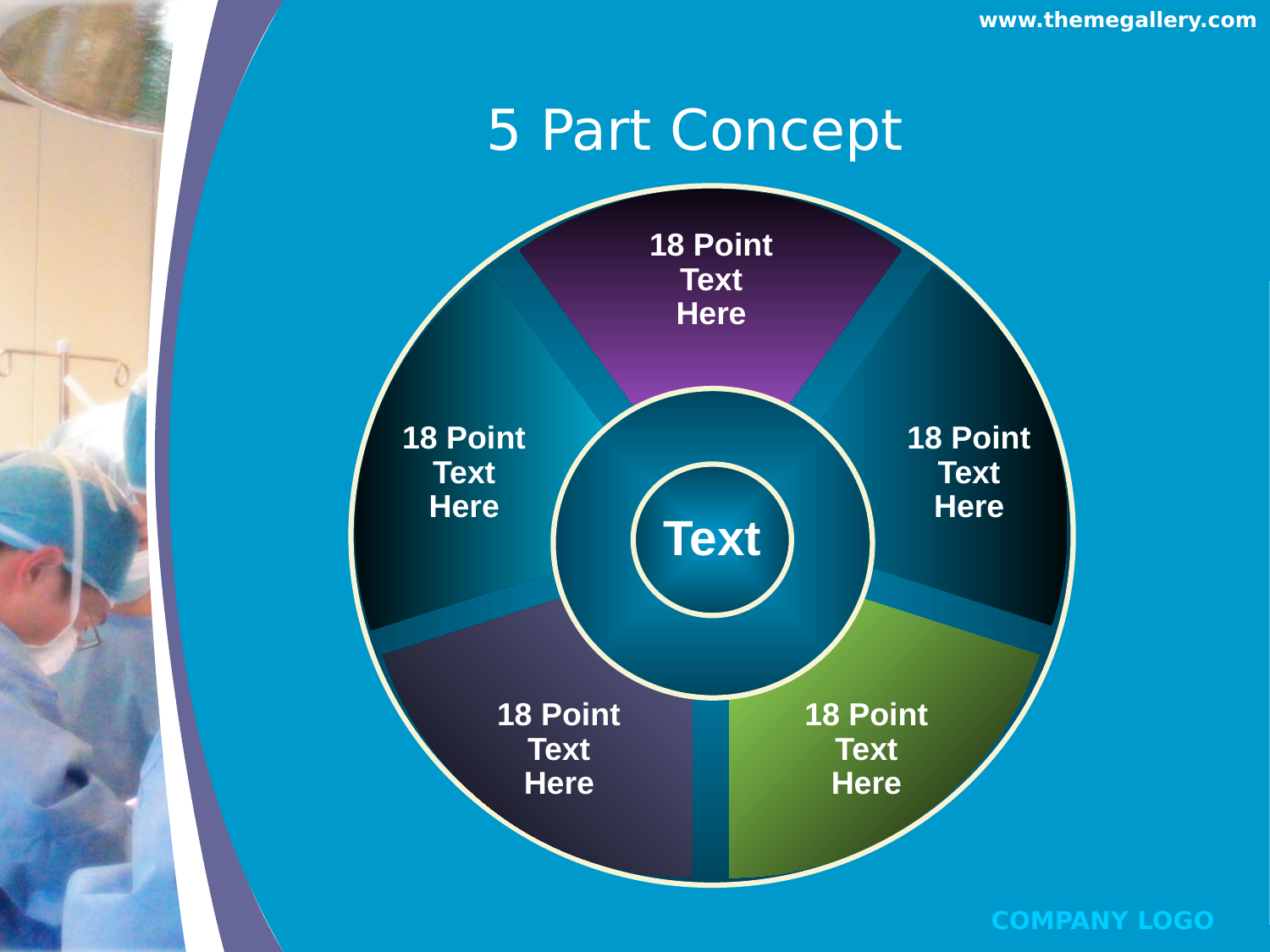

www.themegallery.com
# 5 Part Concept

18 Point
Text
Here

18 Point
Text
Here
18 Point
Text
Here
Text

18 Point
Text
Here
18 Point
Text
Here